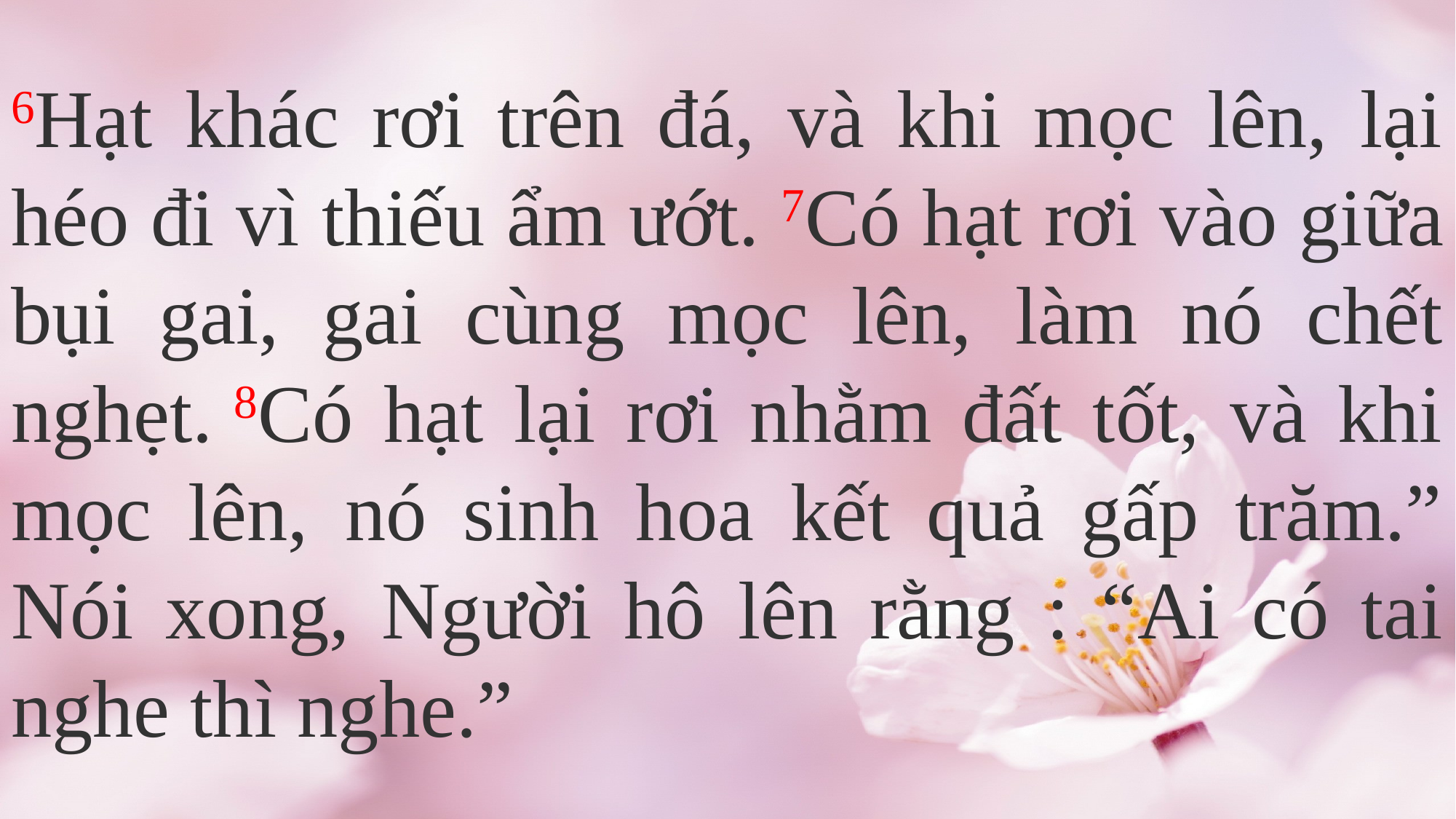

6Hạt khác rơi trên đá, và khi mọc lên, lại héo đi vì thiếu ẩm ướt. 7Có hạt rơi vào giữa bụi gai, gai cùng mọc lên, làm nó chết nghẹt. 8Có hạt lại rơi nhằm đất tốt, và khi mọc lên, nó sinh hoa kết quả gấp trăm.” Nói xong, Người hô lên rằng : “Ai có tai nghe thì nghe.”